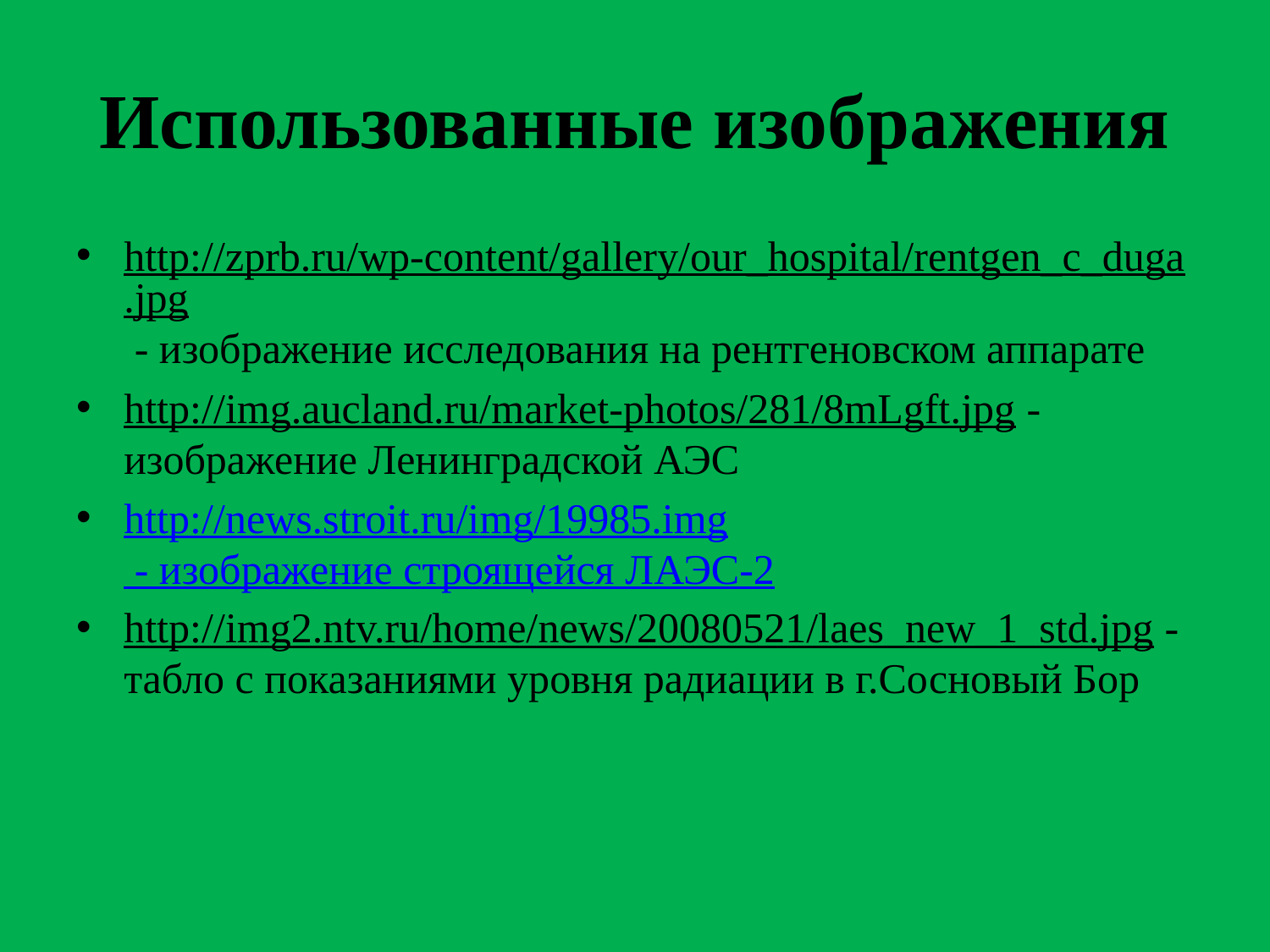

# Использованные изображения
http://zprb.ru/wp-content/gallery/our_hospital/rentgen_c_duga.jpg - изображение исследования на рентгеновском аппарате
http://img.aucland.ru/market-photos/281/8mLgft.jpg - изображение Ленинградской АЭС
http://news.stroit.ru/img/19985.img - изображение строящейся ЛАЭС-2
http://img2.ntv.ru/home/news/20080521/laes_new_1_std.jpg - табло с показаниями уровня радиации в г.Сосновый Бор